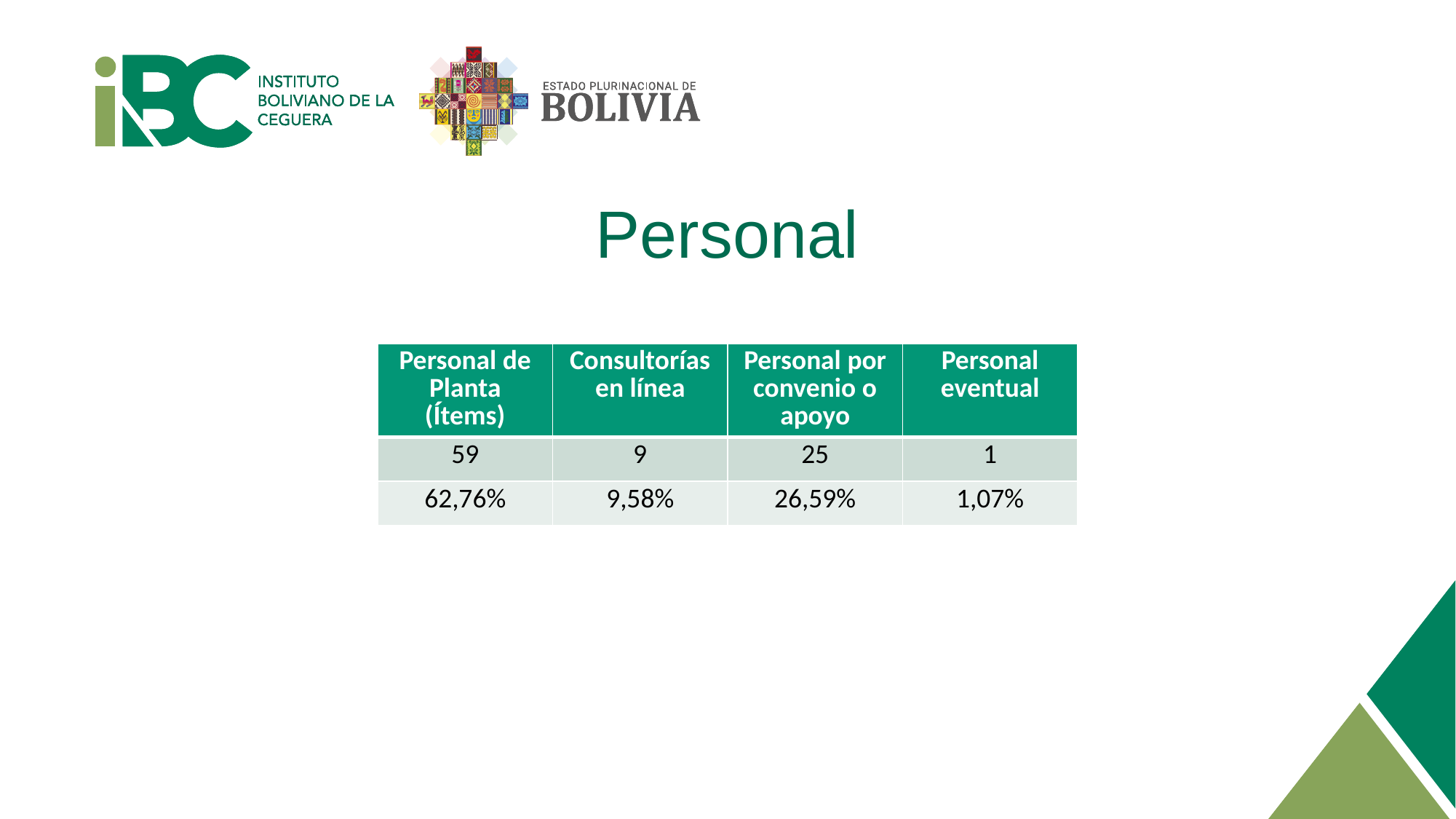

Personal
| Personal de Planta (Ítems) | Consultorías en línea | Personal por convenio o apoyo | Personal eventual |
| --- | --- | --- | --- |
| 59 | 9 | 25 | 1 |
| 62,76% | 9,58% | 26,59% | 1,07% |